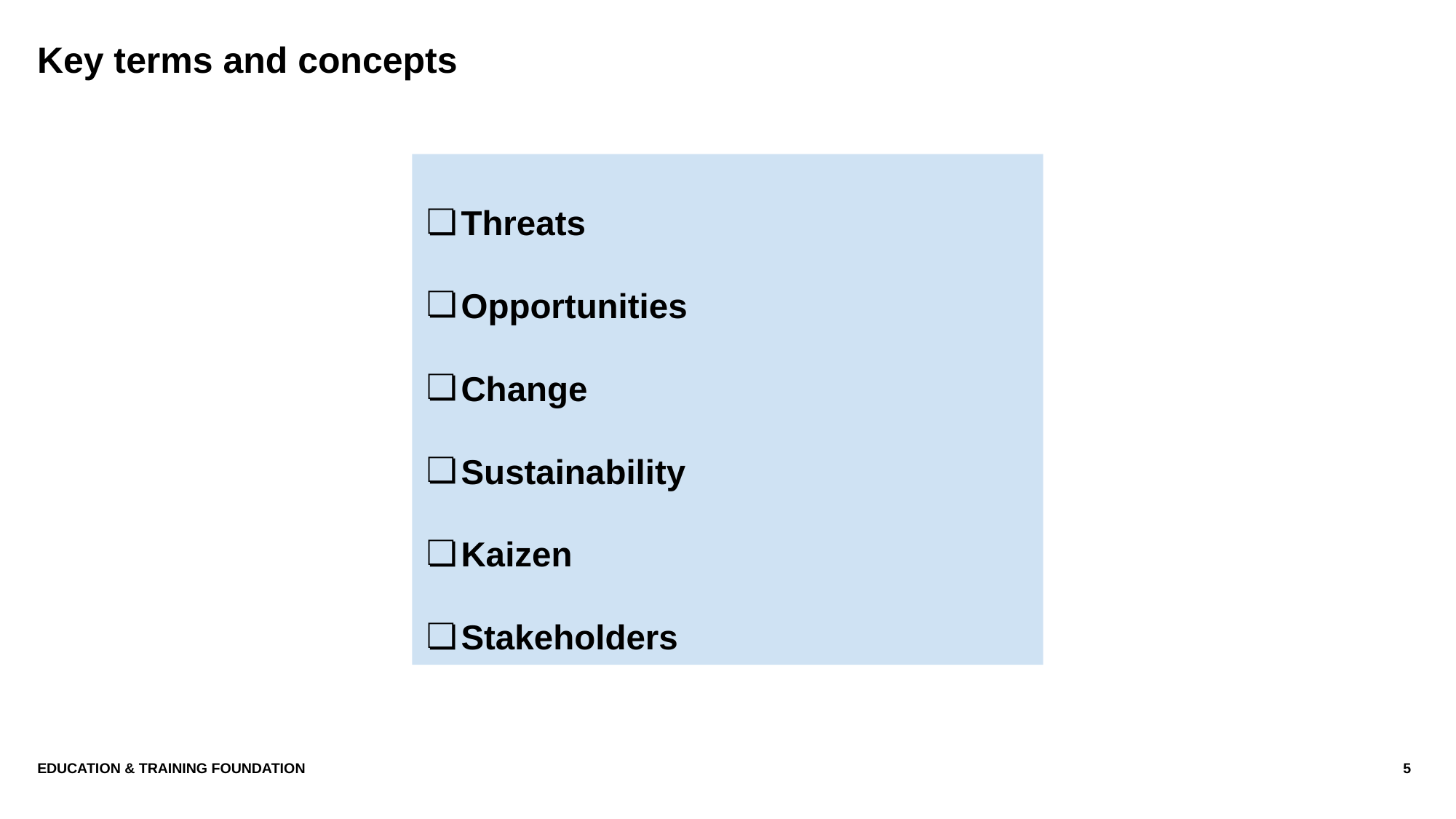

# Key terms and concepts
Threats
Opportunities
Change
Sustainability
Kaizen
Stakeholders

Education & Training Foundation
5